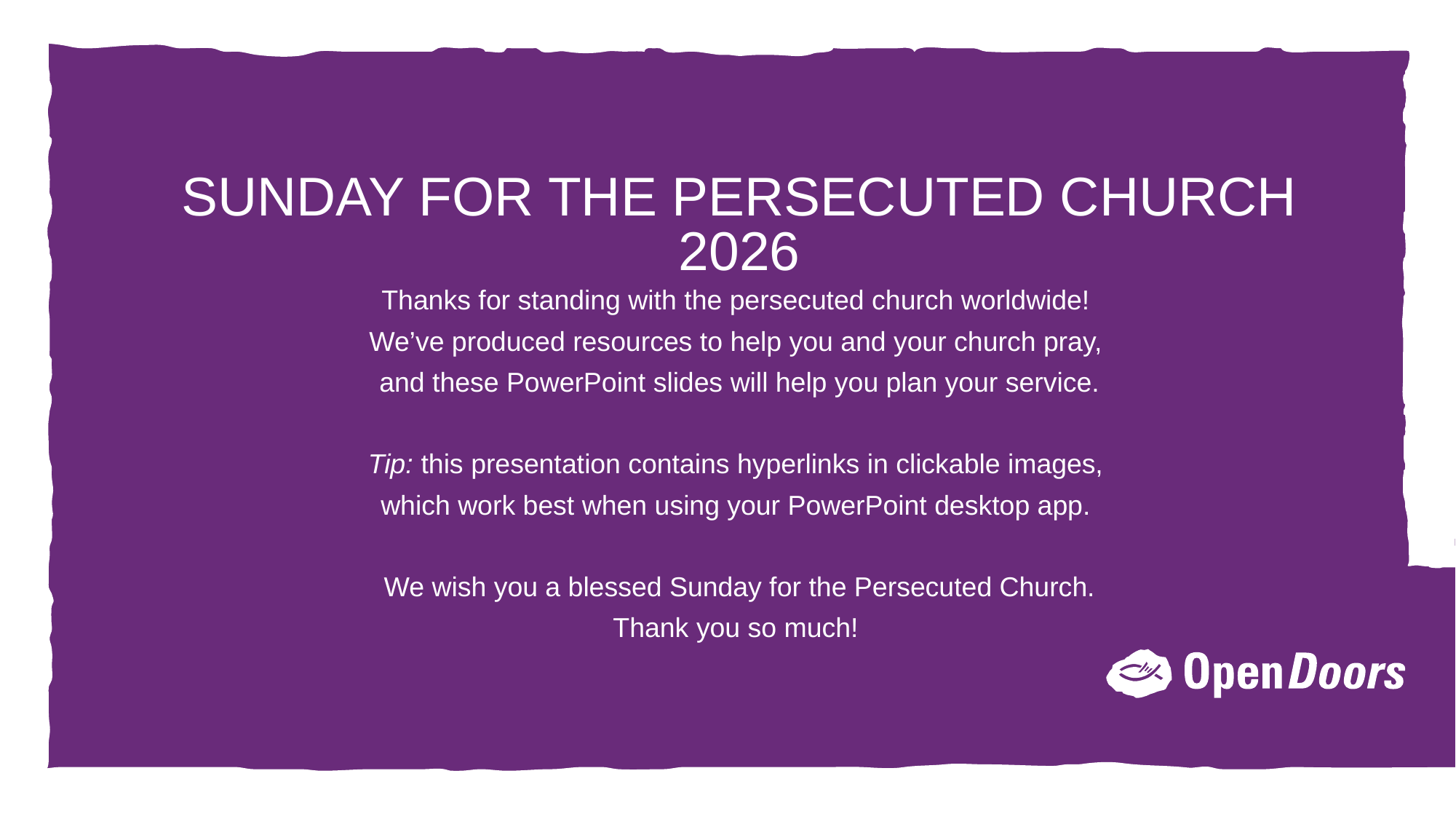

# SUNDAY FOR THE PERSECUTED CHURCH 2026
Thanks for standing with the persecuted church worldwide! ​
We’ve produced resources to help you and your church pray,​
and these PowerPoint slides will help you plan your service.​
​
Tip: this presentation contains hyperlinks in clickable images,
which work best when using your PowerPoint desktop app.

We wish you a blessed Sunday for the Persecuted Church.​
Thank you so much! ​